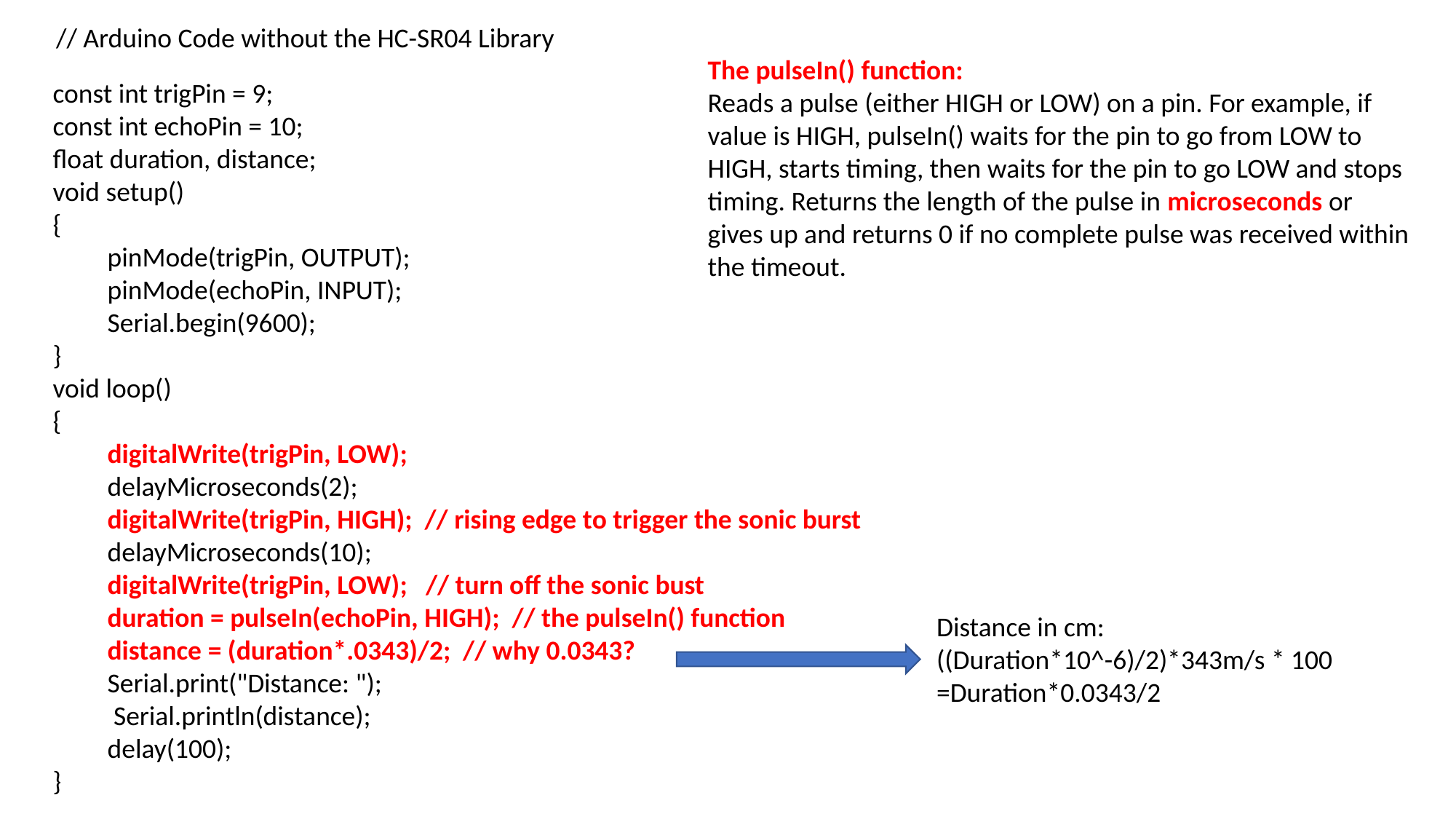

// Arduino Code without the HC-SR04 Library
The pulseIn() function:
Reads a pulse (either HIGH or LOW) on a pin. For example, if value is HIGH, pulseIn() waits for the pin to go from LOW to HIGH, starts timing, then waits for the pin to go LOW and stops timing. Returns the length of the pulse in microseconds or gives up and returns 0 if no complete pulse was received within the timeout.
const int trigPin = 9;
const int echoPin = 10;
float duration, distance;
void setup()
{
pinMode(trigPin, OUTPUT);
pinMode(echoPin, INPUT);
Serial.begin(9600);
}
void loop()
{
digitalWrite(trigPin, LOW);
delayMicroseconds(2);
digitalWrite(trigPin, HIGH);  // rising edge to trigger the sonic burst
delayMicroseconds(10);
digitalWrite(trigPin, LOW);   // turn off the sonic bust
duration = pulseIn(echoPin, HIGH);  // the pulseIn() function
distance = (duration*.0343)/2;  // why 0.0343?
Serial.print("Distance: ");
 Serial.println(distance);
delay(100);
}

Distance in cm:
((Duration*10^-6)/2)*343m/s * 100
=Duration*0.0343/2